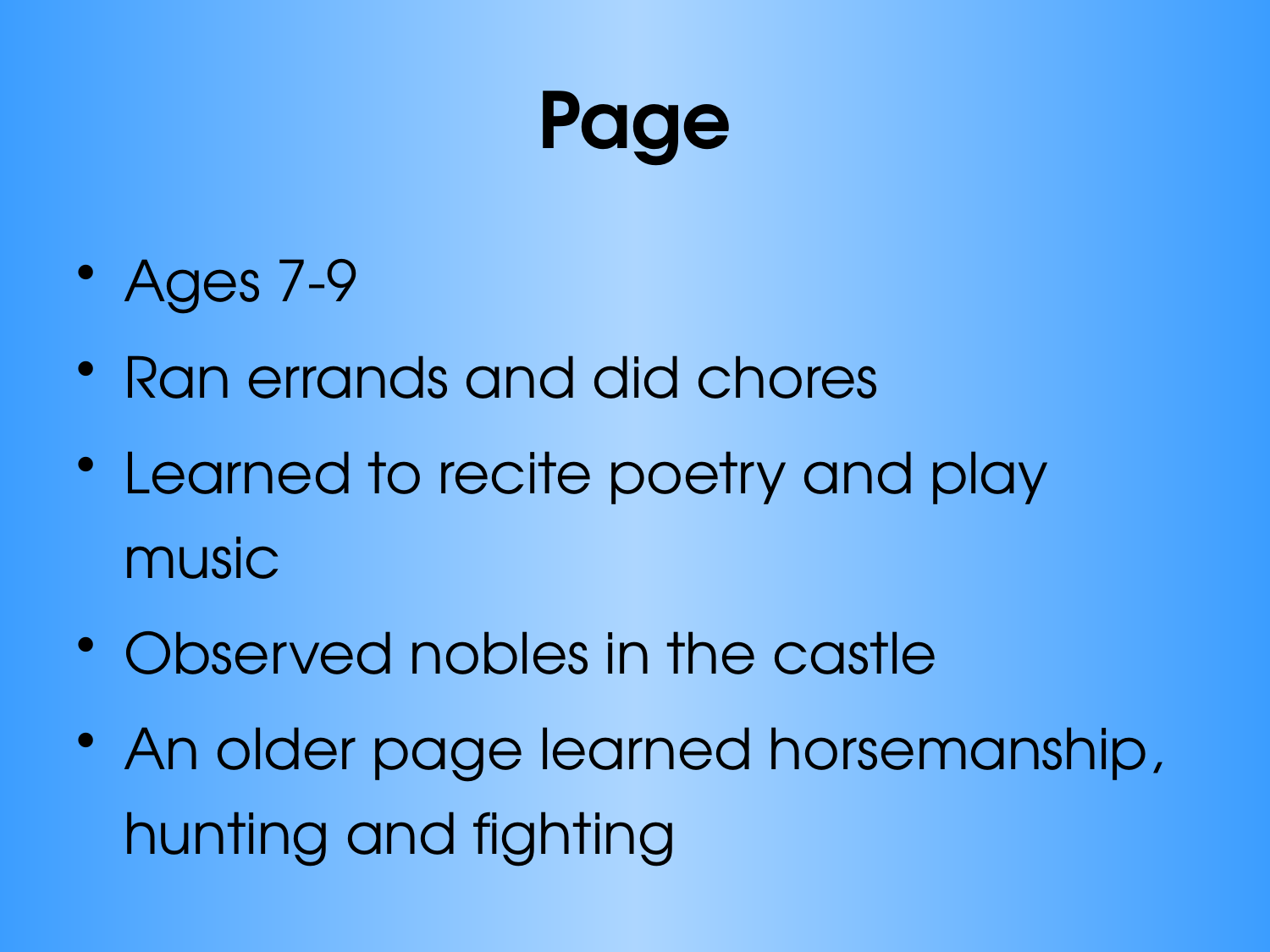

# Page
Ages 7-9
Ran errands and did chores
Learned to recite poetry and play music
Observed nobles in the castle
An older page learned horsemanship, hunting and fighting